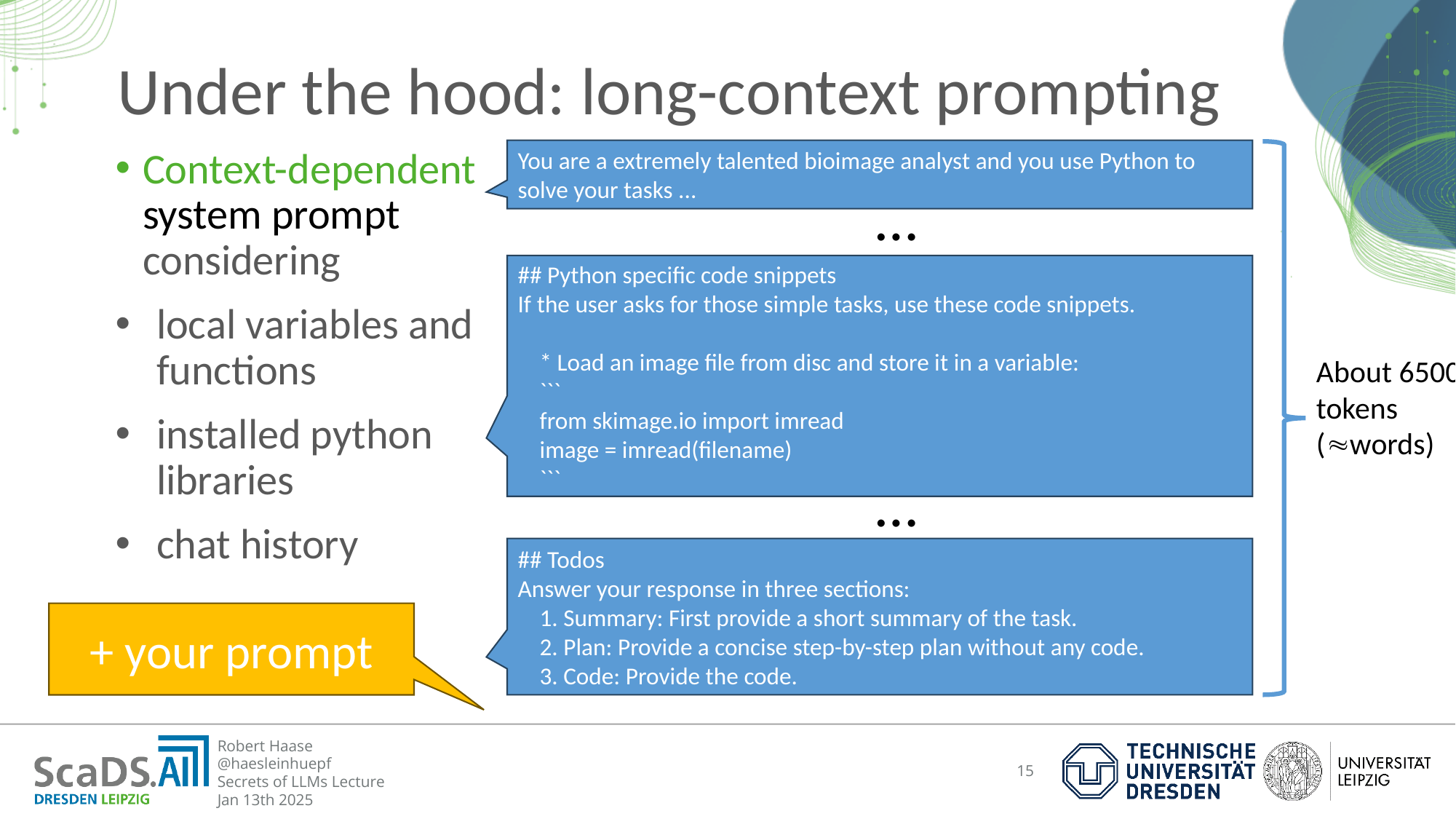

# Under the hood: long-context prompting
You are a extremely talented bioimage analyst and you use Python to solve your tasks ...
Context-dependent system prompt considering
local variables and functions
installed python libraries
chat history

…
## Python specific code snippets
If the user asks for those simple tasks, use these code snippets.

    * Load an image file from disc and store it in a variable:
    ```
    from skimage.io import imread
    image = imread(filename)
    ```
About 6500 tokens
(≈words)
…
## Todos
Answer your response in three sections:
    1. Summary: First provide a short summary of the task.
    2. Plan: Provide a concise step-by-step plan without any code.
    3. Code: Provide the code.
+ your prompt